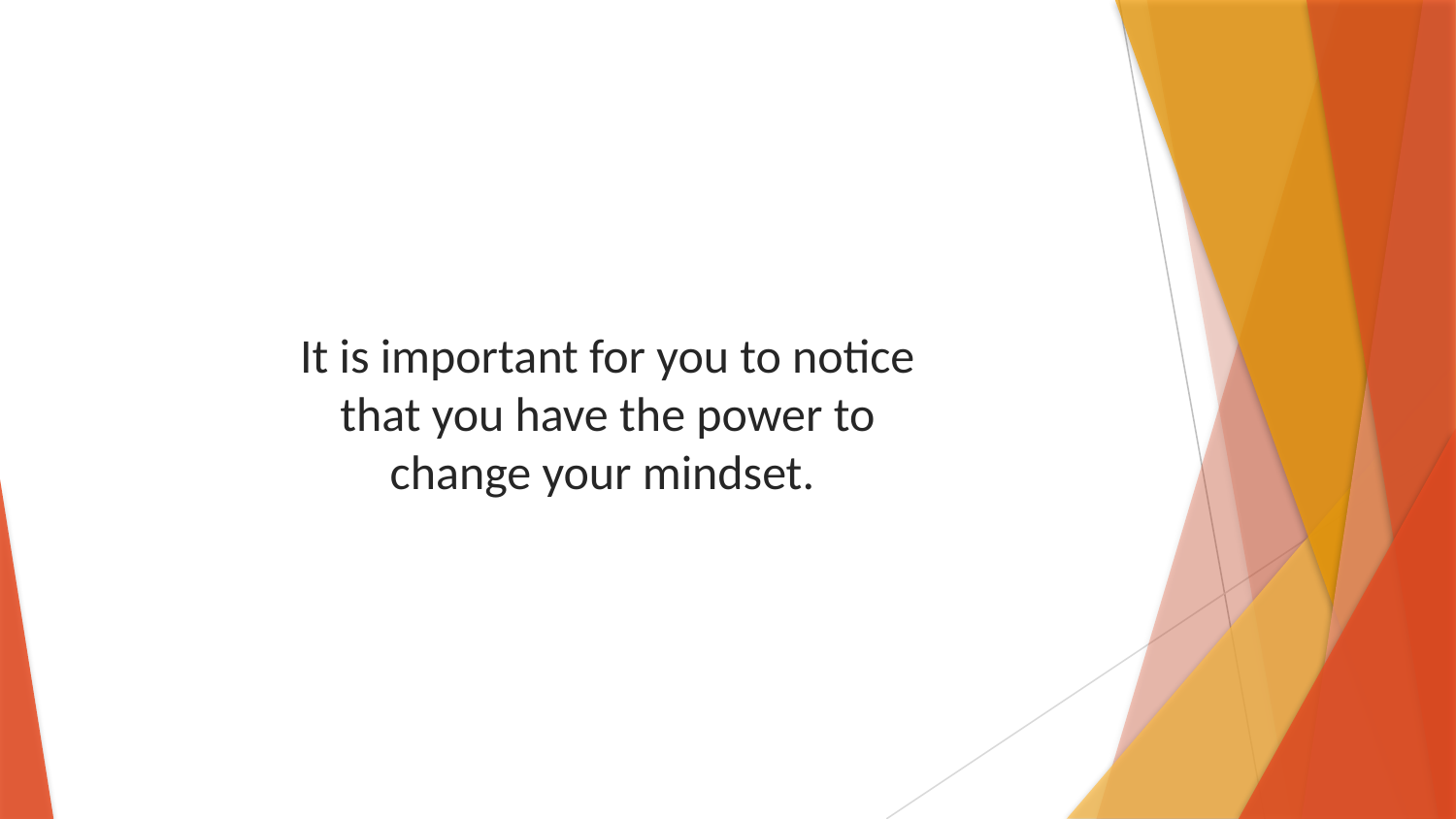

It is important for you to notice that you have the power to change your mindset.